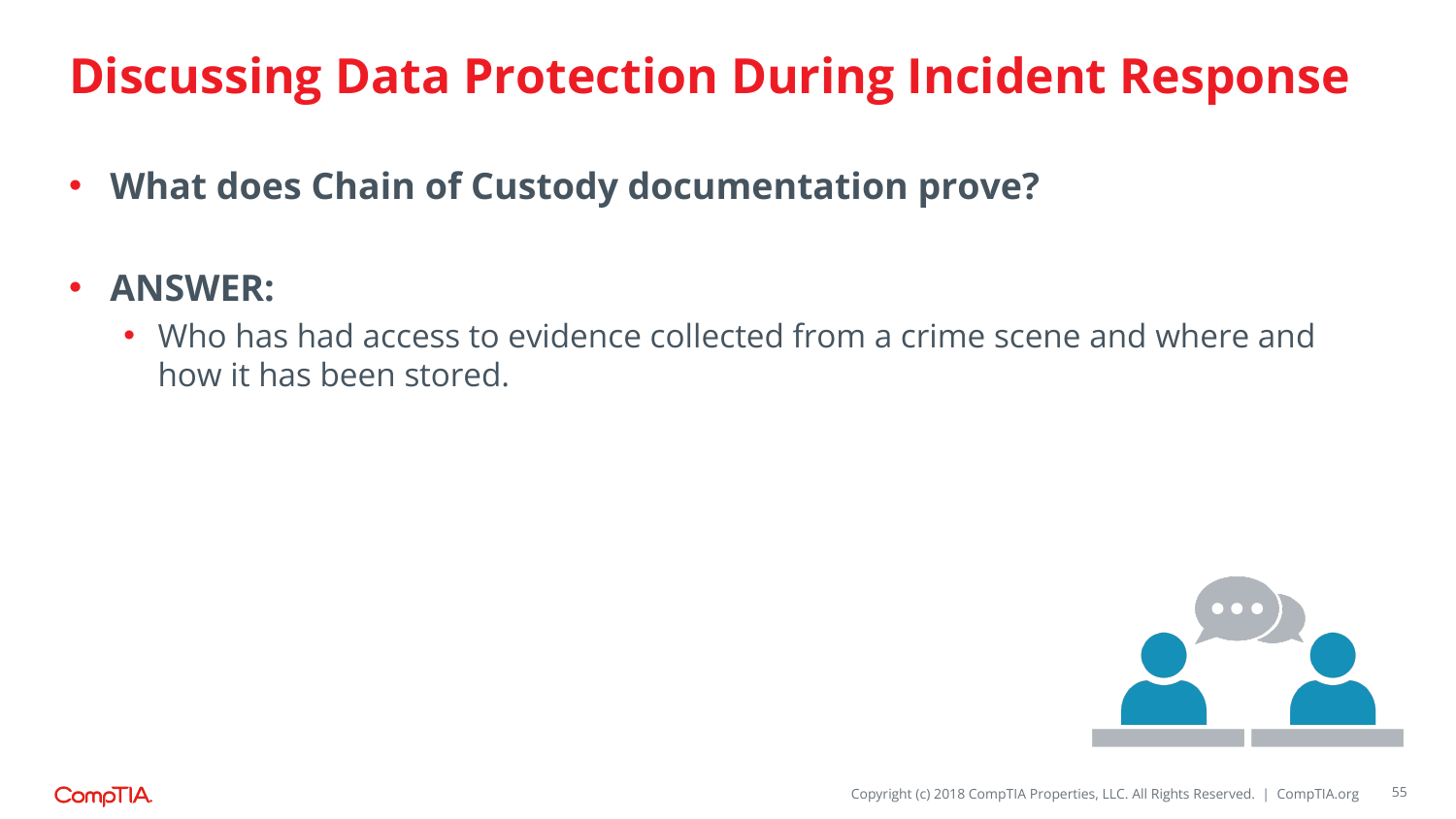

# Discussing Data Protection During Incident Response
What does Chain of Custody documentation prove?

ANSWER:
Who has had access to evidence collected from a crime scene and where and how it has been stored.

55